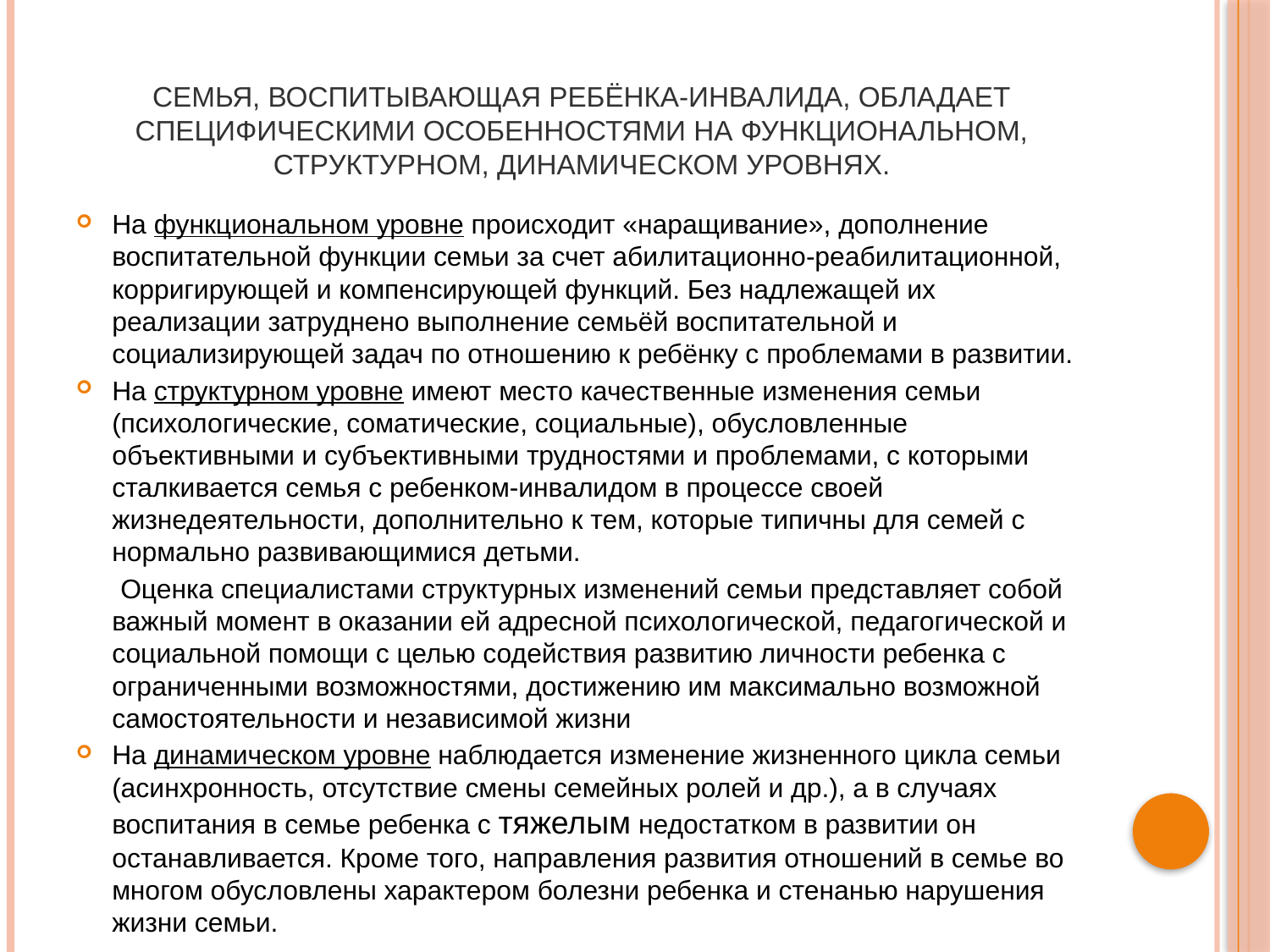

# Семья, воспитывающая ребёнка-инвалида, обладает специфическими особенностями на функциональном, структурном, динамическом уровнях.
На функциональном уровне происходит «наращивание», дополнение воспитательной функции семьи за счет абилитационно-реабилитационной, корригирующей и компенсирующей функций. Без надлежащей их реализации затруднено выполнение семьёй воспитательной и социализирующей задач по отношению к ребёнку с проблемами в развитии.
На структурном уровне имеют место качественные изменения семьи (психологические, соматические, социальные), обусловленные объективными и субъективными трудностями и проблемами, с которыми сталкивается семья с ребенком-инвалидом в процессе своей жизнедеятельности, дополнительно к тем, которые типичны для семей с нормально развивающимися детьми.
      Оценка специалистами структурных изменений семьи представляет собой важный момент в оказании ей адресной психологической, педагогической и социальной помощи с целью содействия развитию личности ребенка с ограниченными возможностями, достижению им максимально возможной самостоятельности и независимой жизни
На динамическом уровне наблюдается изменение жизненного цикла семьи (асинхронность, отсутствие смены семейных ролей и др.), а в случаях воспитания в семье ребенка с тяжелым недостатком в развитии он останавливается. Кроме того, направления развития отношений в семье во многом обусловлены характером болезни ребенка и стенанью нарушения жизни семьи.